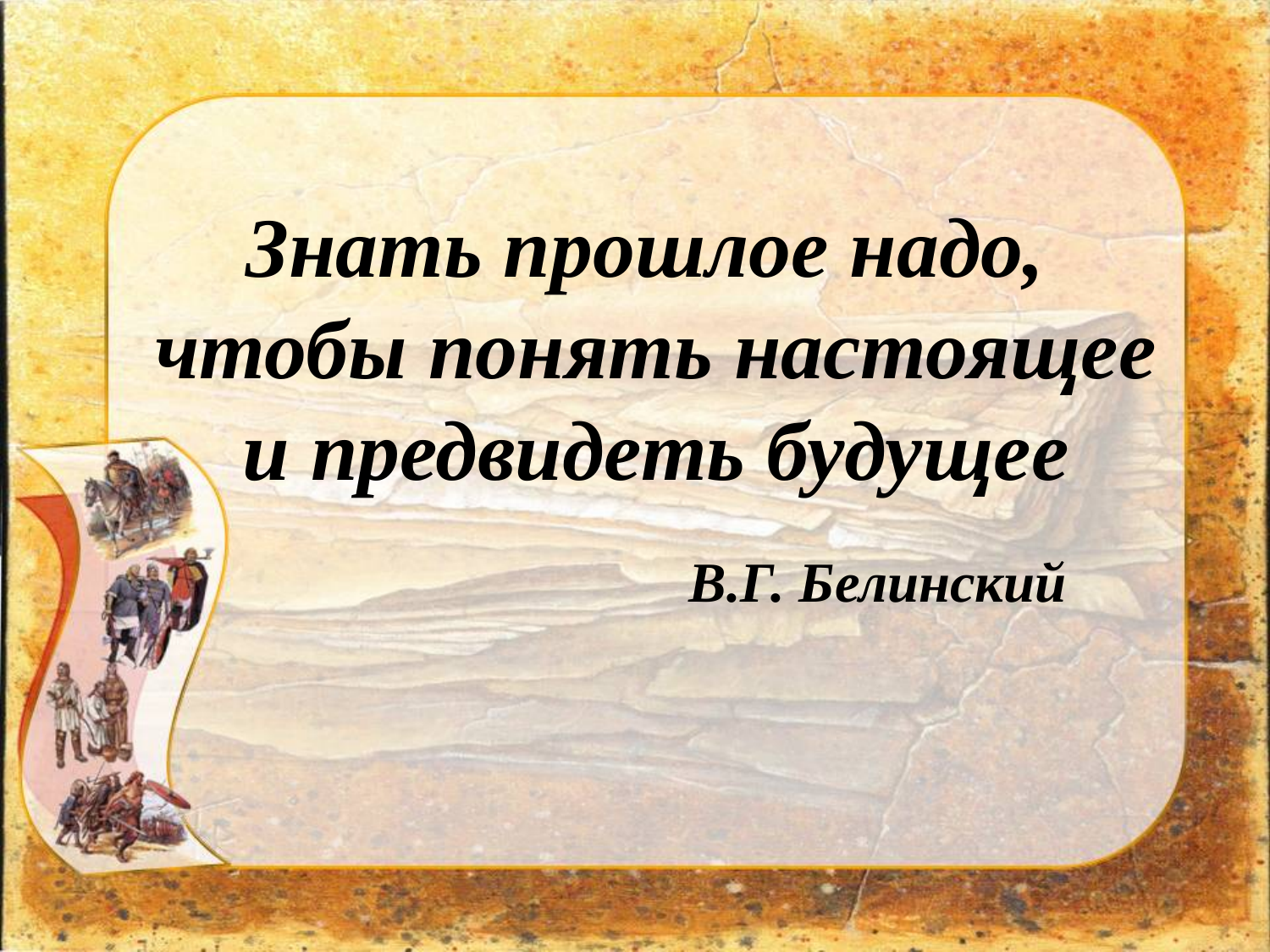

# Знать прошлое надо, чтобы понять настоящее и предвидеть будущее
В.Г. Белинский